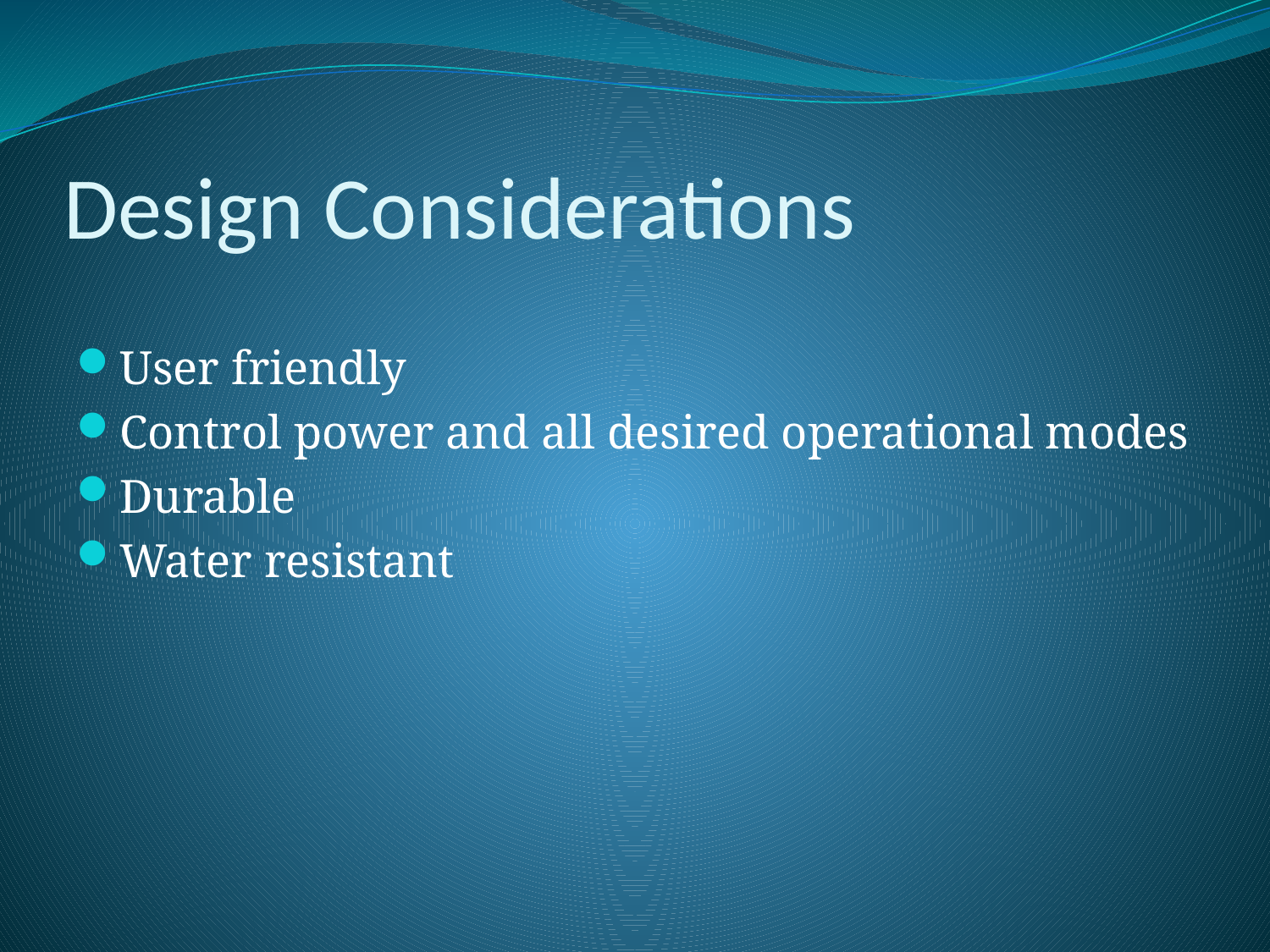

Design Considerations

User friendly
Control power and all desired operational modes
Durable
Water resistant